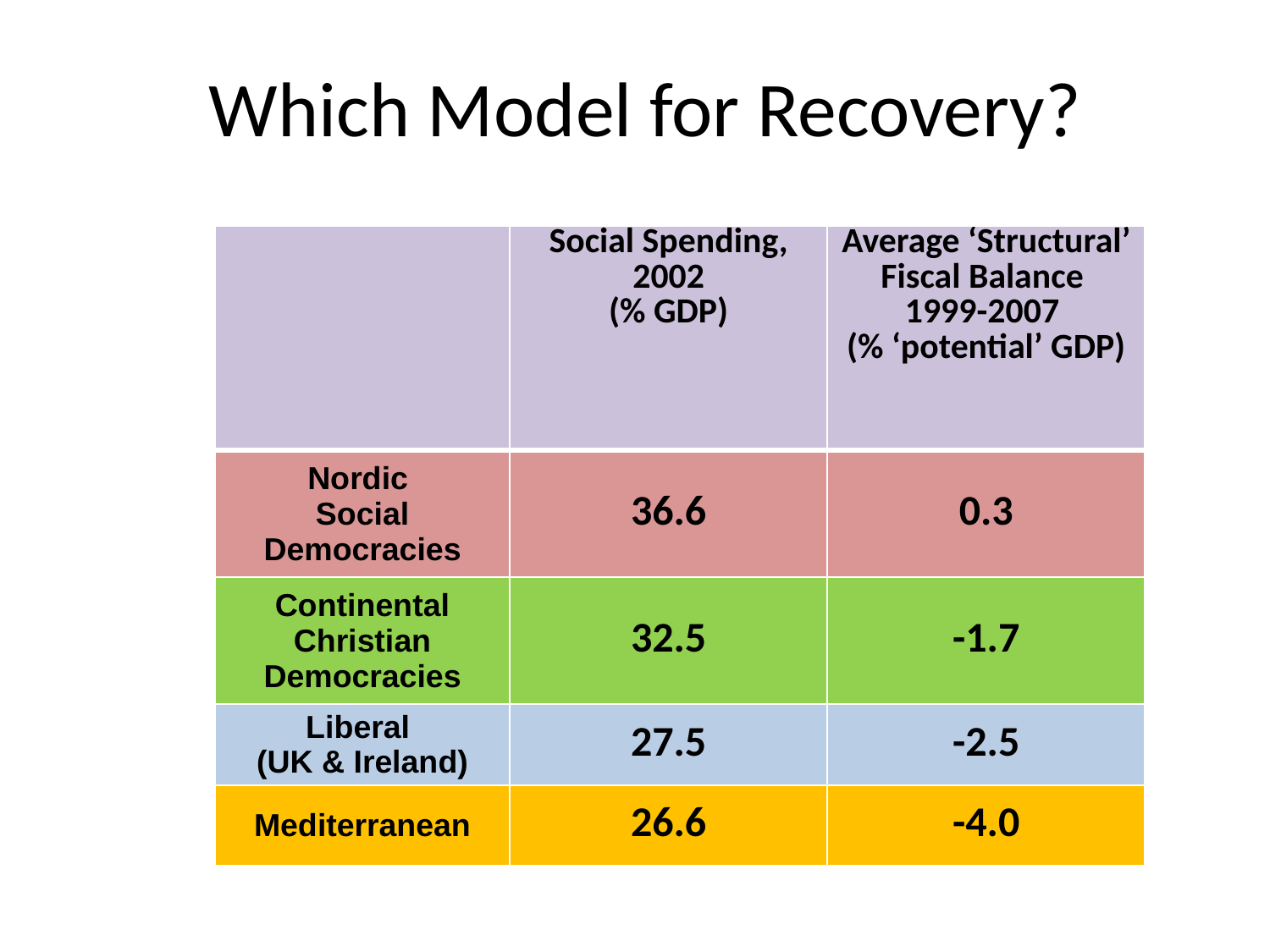

# Which Model for Recovery?
|  | Social Spending, 2002 (% GDP) | Average ‘Structural’ Fiscal Balance 1999-2007 (% ‘potential’ GDP) |
| --- | --- | --- |
| Nordic Social Democracies | 36.6 | 0.3 |
| Continental Christian Democracies | 32.5 | -1.7 |
| Liberal (UK & Ireland) | 27.5 | -2.5 |
| Mediterranean | 26.6 | -4.0 |
|  | Social Spending, 2002 (% GDP) |
| --- | --- |
| Nordic Social Democracies | 36.6 |
| Continental Christian Democracies | 32.5 |
| Liberal (UK & Ireland) | 27.5 |
| Mediterranean | 26.6 |